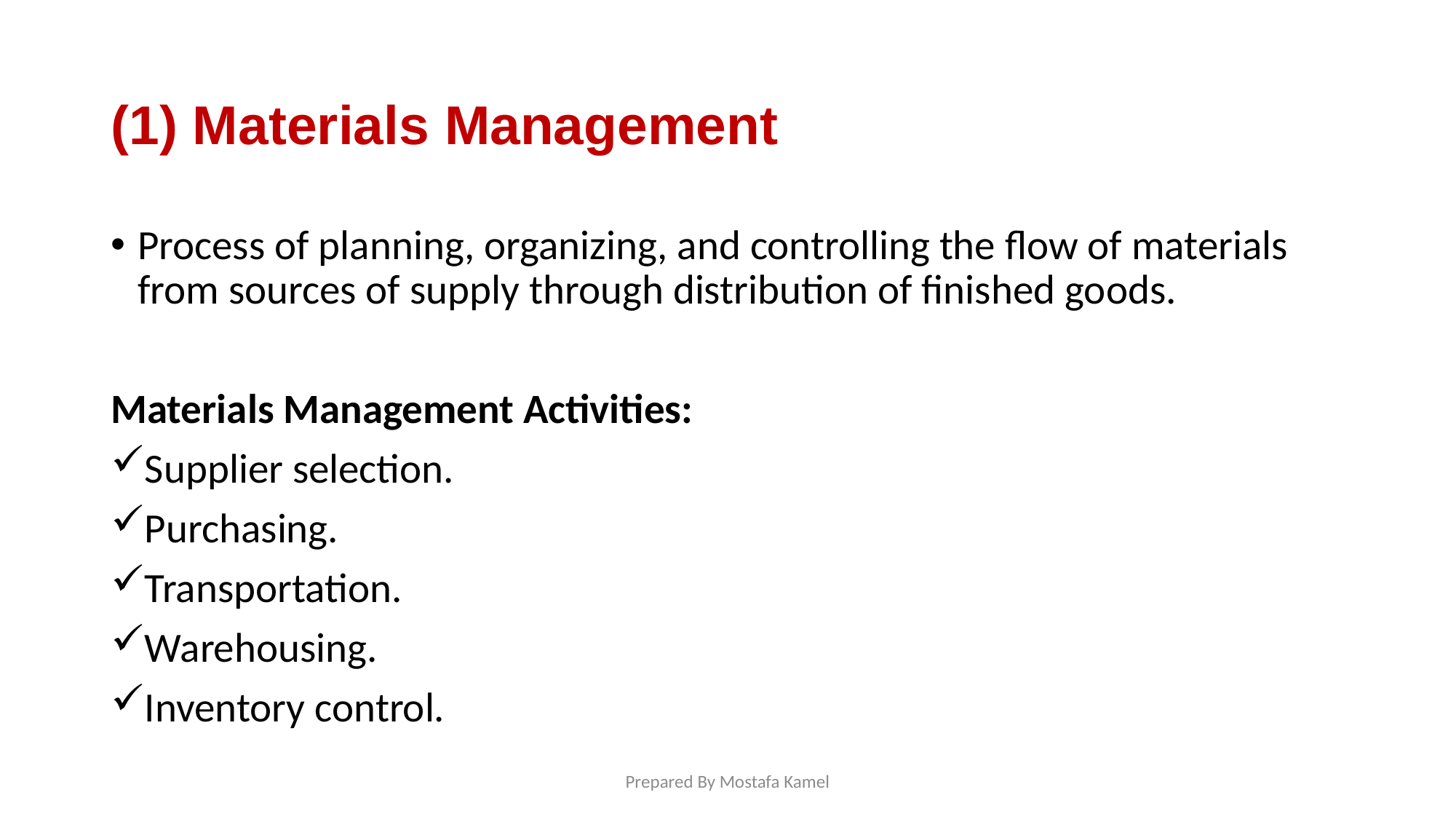

# (1) Materials Management
Process of planning, organizing, and controlling the flow of materials from sources of supply through distribution of finished goods.

Materials Management Activities:
Supplier selection.
Purchasing.
Transpor­tation.
Warehousing.
Inventory control.

Prepared By Mostafa Kamel